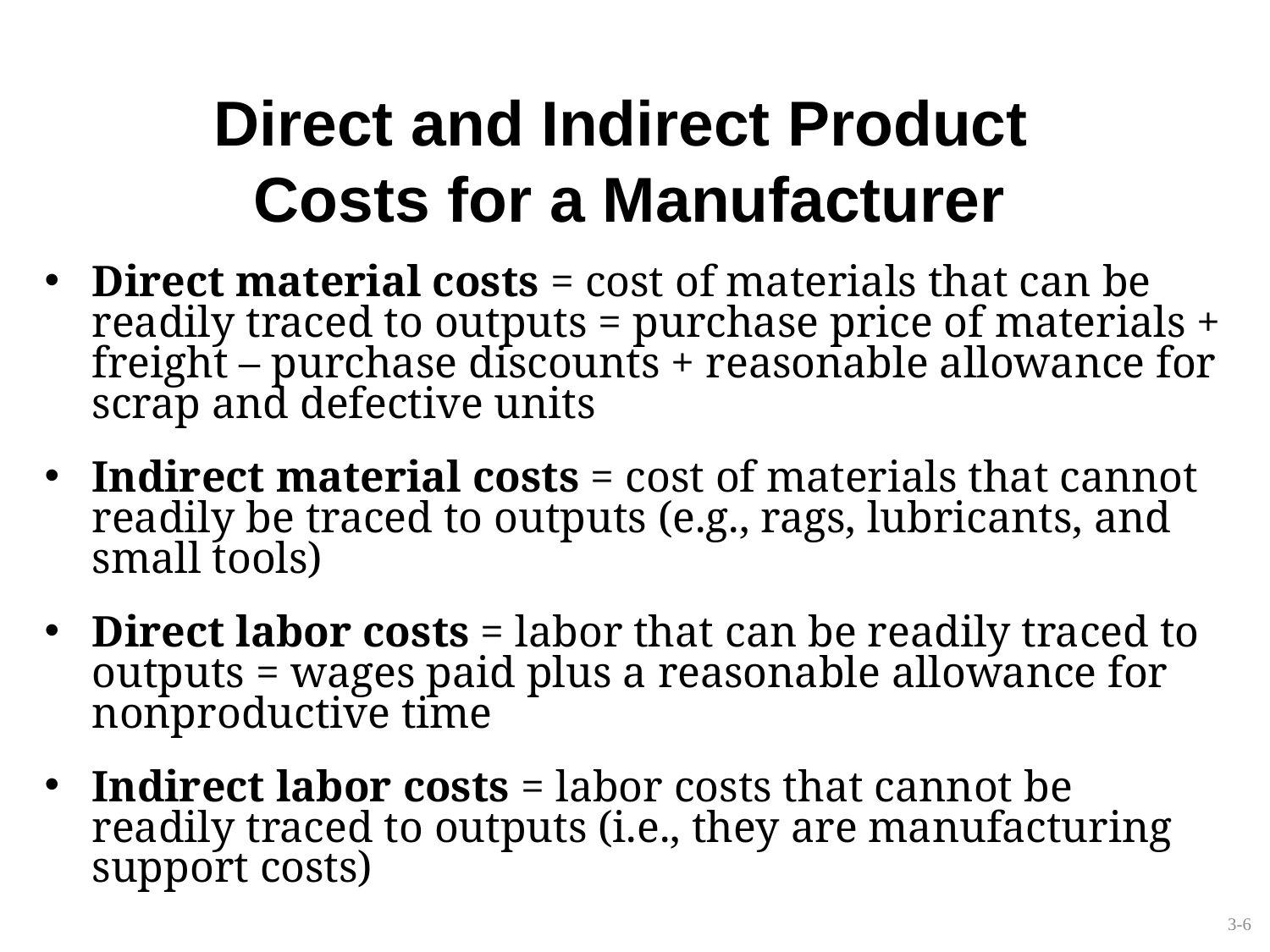

# Direct and Indirect Product Costs for a Manufacturer

Direct material costs = cost of materials that can be readily traced to outputs = purchase price of materials + freight – purchase discounts + reasonable allowance for scrap and defective units

Indirect material costs = cost of materials that cannot readily be traced to outputs (e.g., rags, lubricants, and small tools)

Direct labor costs = labor that can be readily traced to outputs = wages paid plus a reasonable allowance for nonproductive time

Indirect labor costs = labor costs that cannot be readily traced to outputs (i.e., they are manufacturing support costs)
3-6